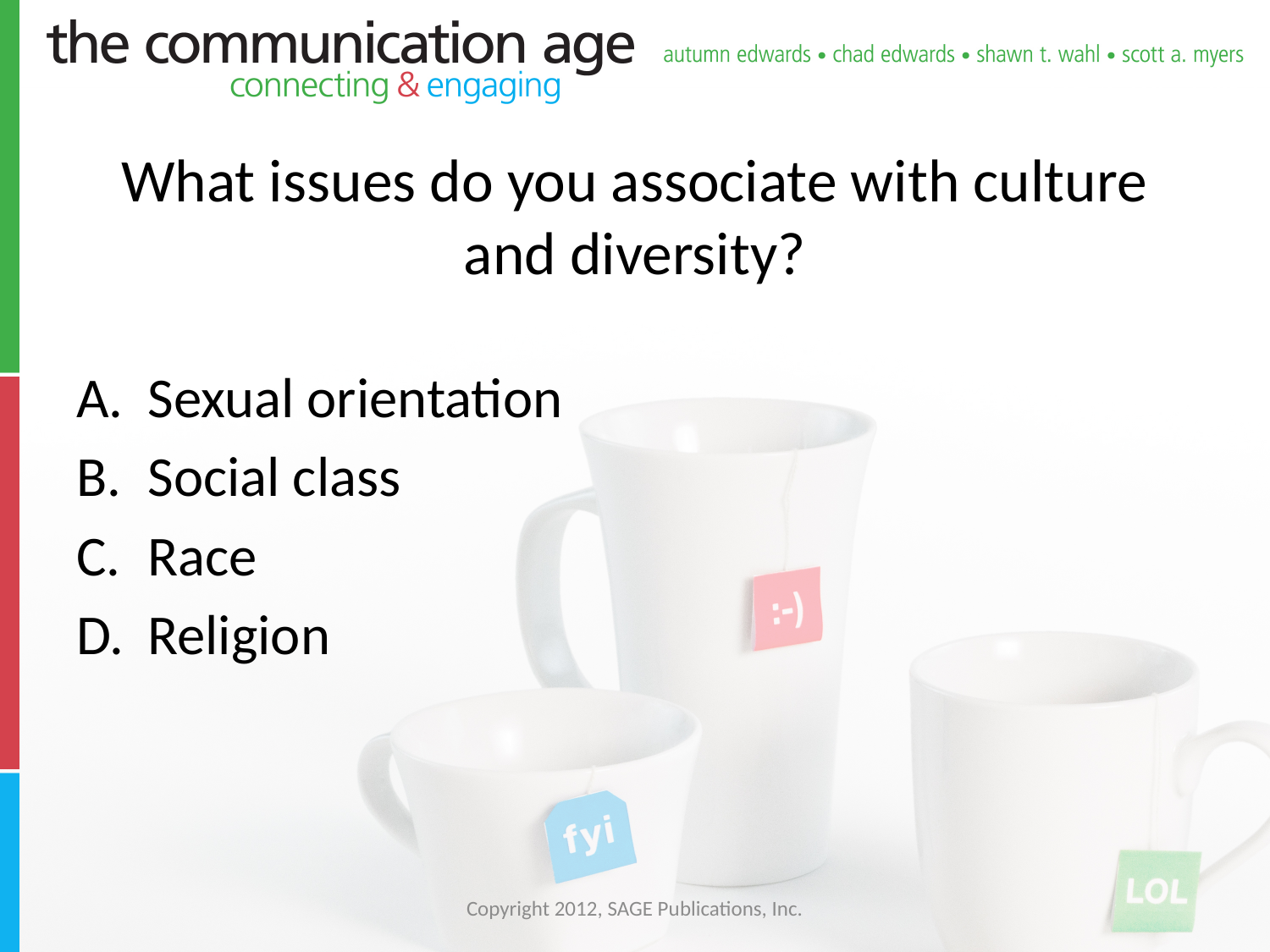

# What issues do you associate with culture and diversity?
Sexual orientation
Social class
Race
Religion

Copyright 2012, SAGE Publications, Inc.